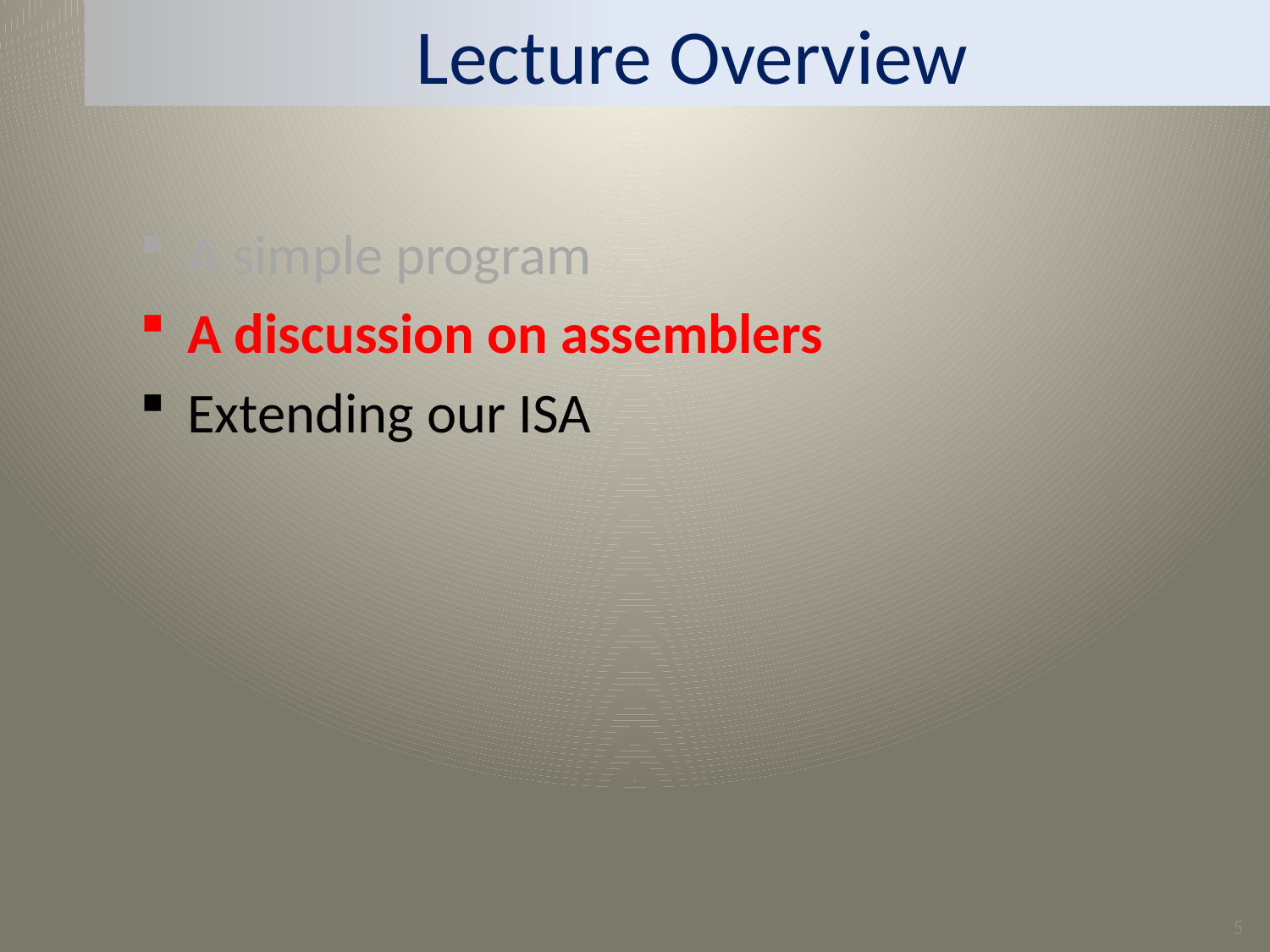

# Lecture Overview
A simple program
A discussion on assemblers
Extending our ISA